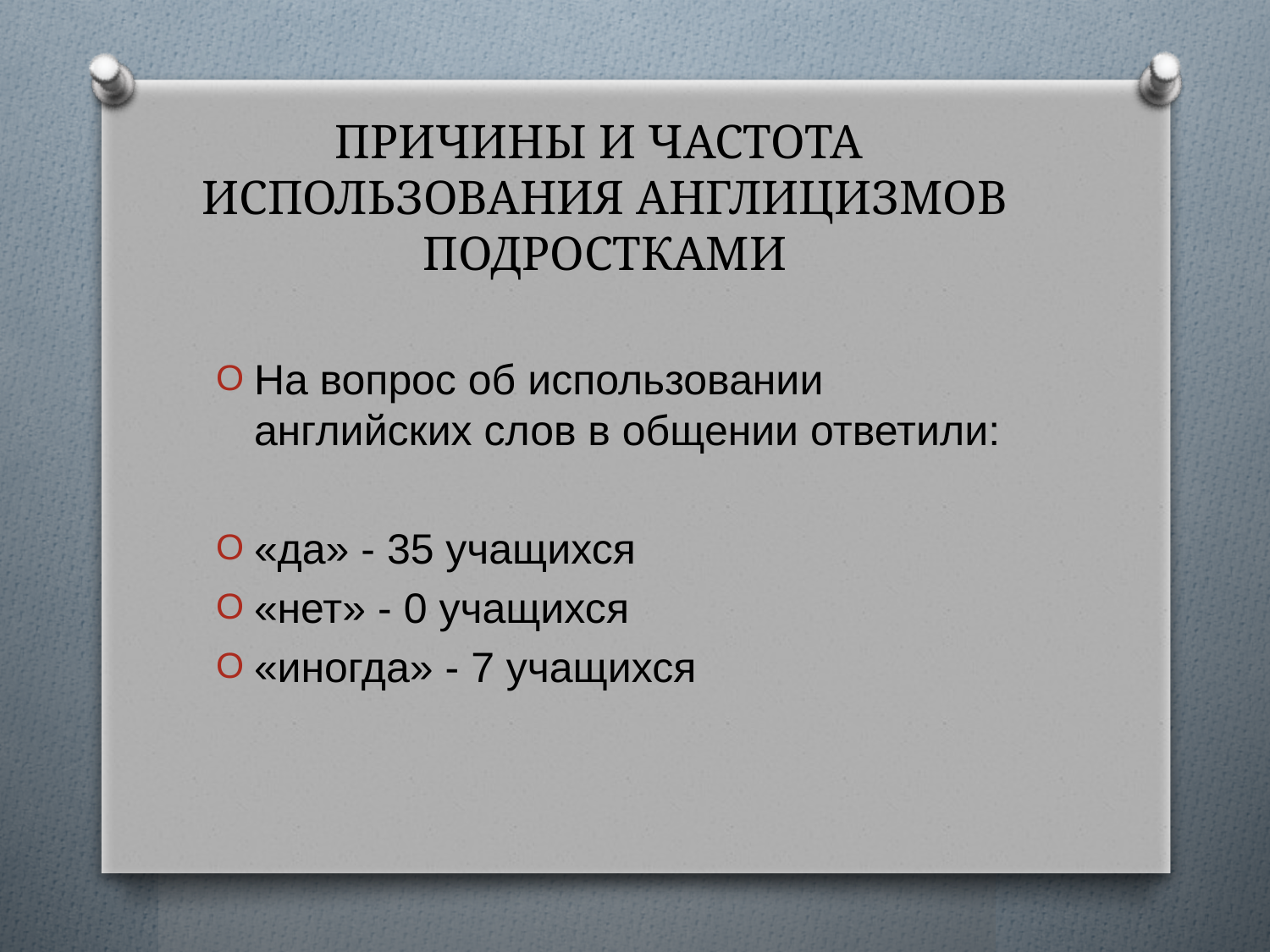

# ПРИЧИНЫ И ЧАСТОТА ИСПОЛЬЗОВАНИЯ АНГЛИЦИЗМОВ ПОДРОСТКАМИ
На вопрос об использовании английских слов в общении ответили:

«да» - 35 учащихся
«нет» - 0 учащихся
«иногда» - 7 учащихся